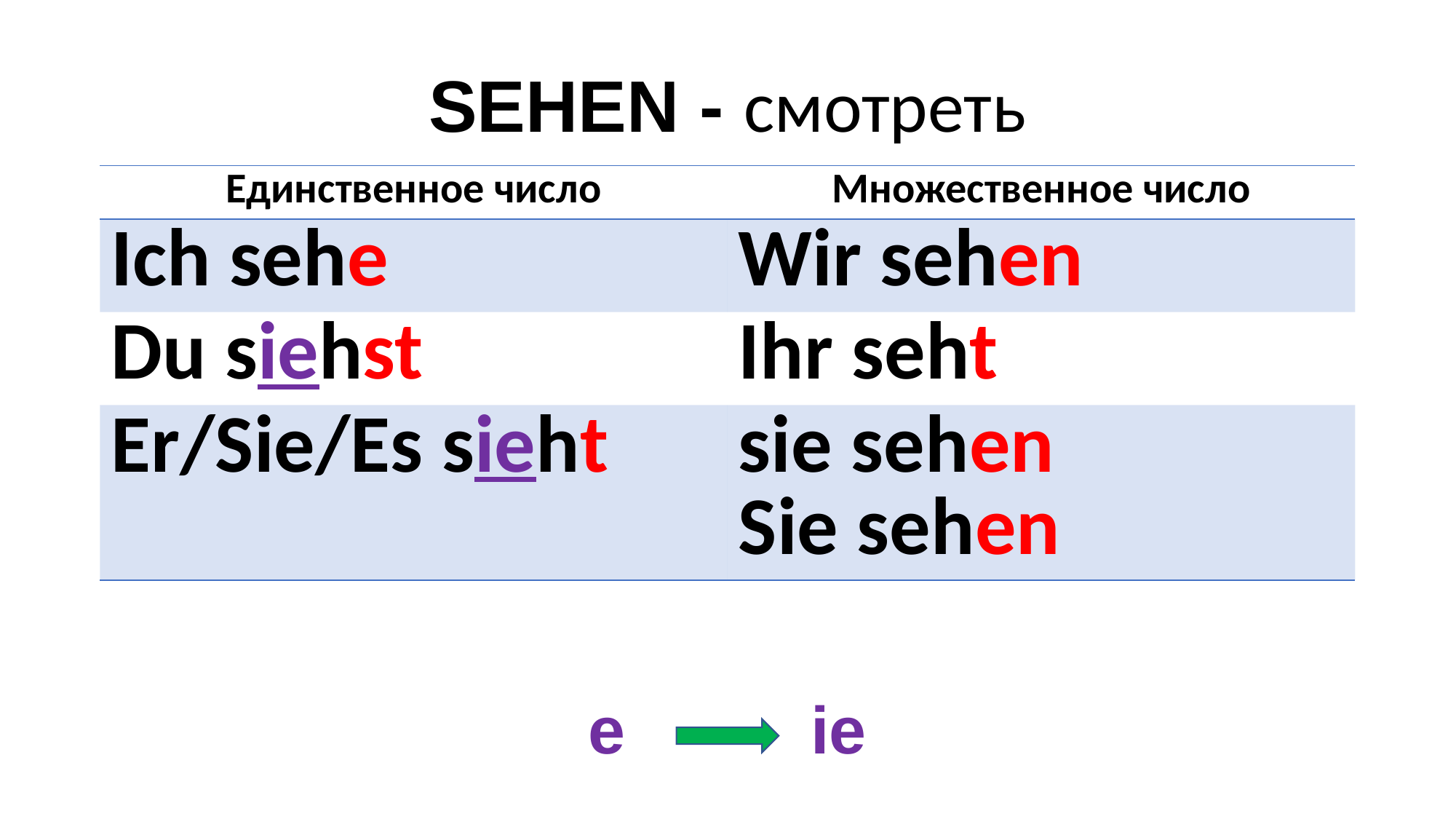

# SEHEN - смотреть
| Единственное число | Множественное число |
| --- | --- |
| Ich sehe | Wir sehen |
| Du siehst | Ihr seht |
| Er/Sie/Es sieht | sie sehen Sie sehen |
e          ie